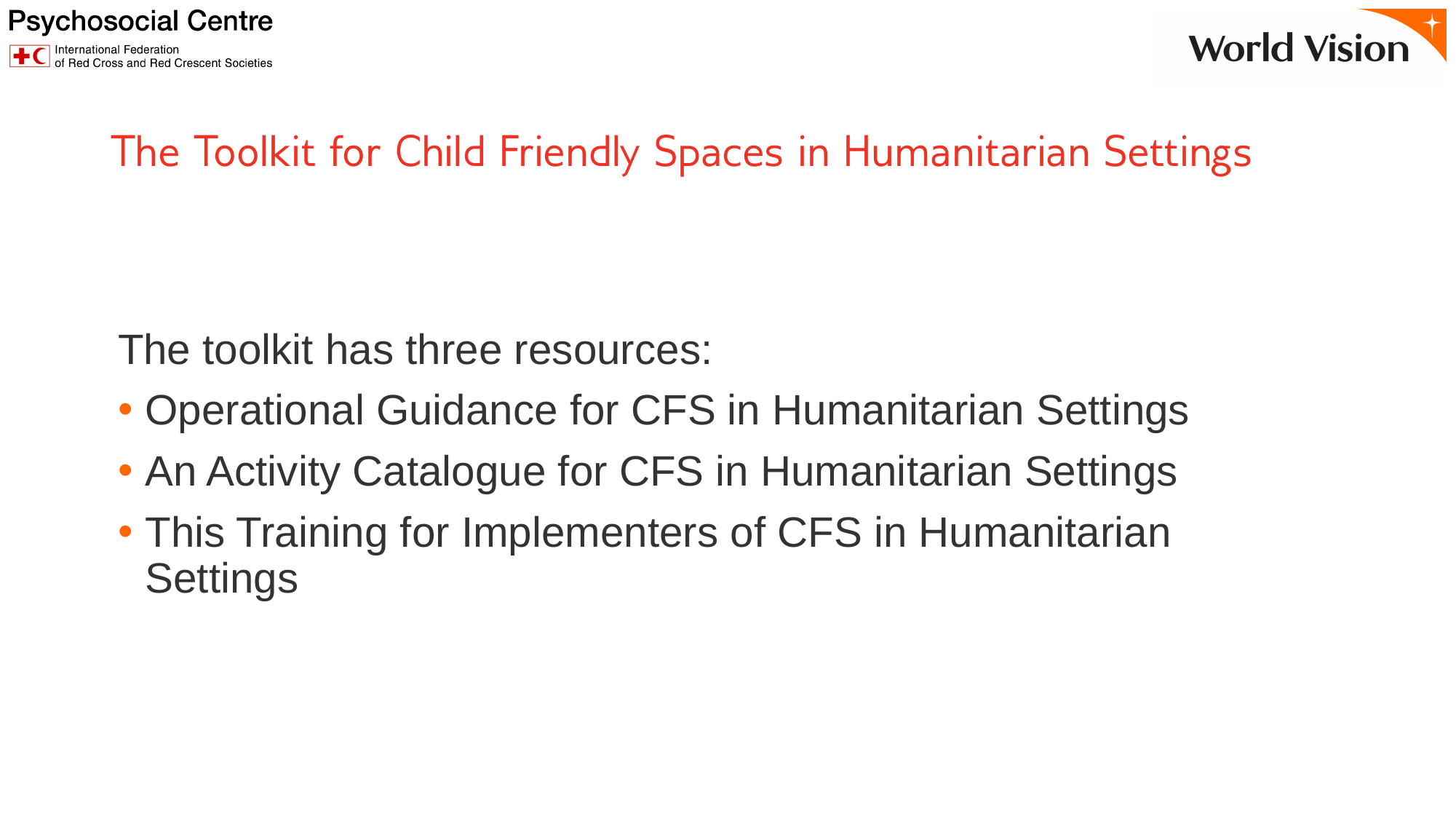

# The Toolkit for Child Friendly Spaces in Humanitarian Settings

The toolkit has three resources:
Operational Guidance for CFS in Humanitarian Settings
An Activity Catalogue for CFS in Humanitarian Settings
This Training for Implementers of CFS in Humanitarian Settings